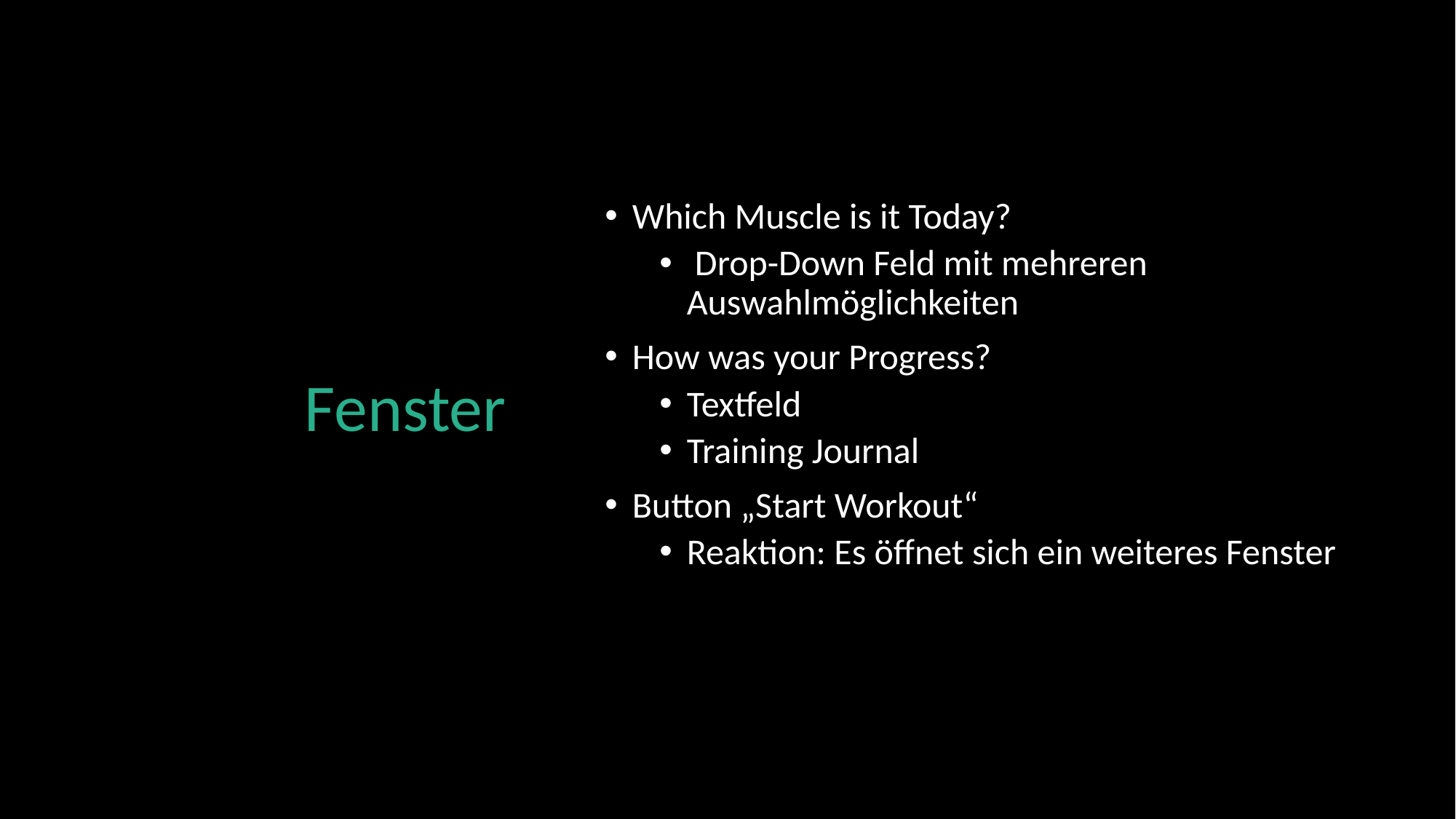

# Fenster

Which Muscle is it Today?
 Drop-Down Feld mit mehreren Auswahlmöglichkeiten
How was your Progress?
Textfeld
Training Journal
Button „Start Workout“
Reaktion: Es öffnet sich ein weiteres Fenster